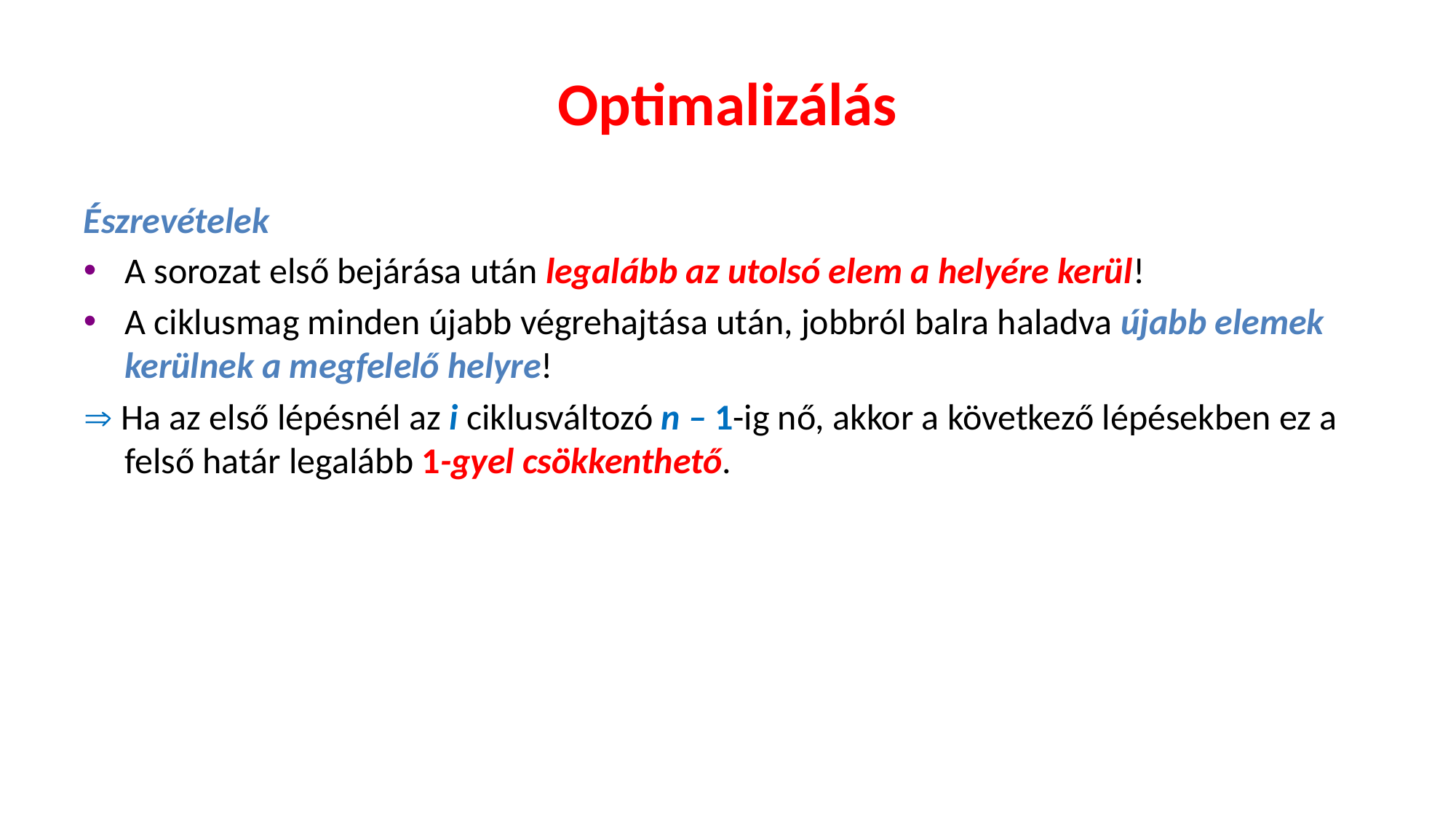

# Optimalizálás
Észrevételek
A sorozat első bejárása után legalább az utolsó elem a helyére kerül!
A ciklusmag minden újabb végrehajtása után, jobbról balra haladva újabb elemek kerülnek a megfelelő helyre!
⇒ Ha az első lépésnél az i ciklusváltozó n – 1-ig nő, akkor a következő lépésekben ez a felső határ legalább 1-gyel csökkenthető.